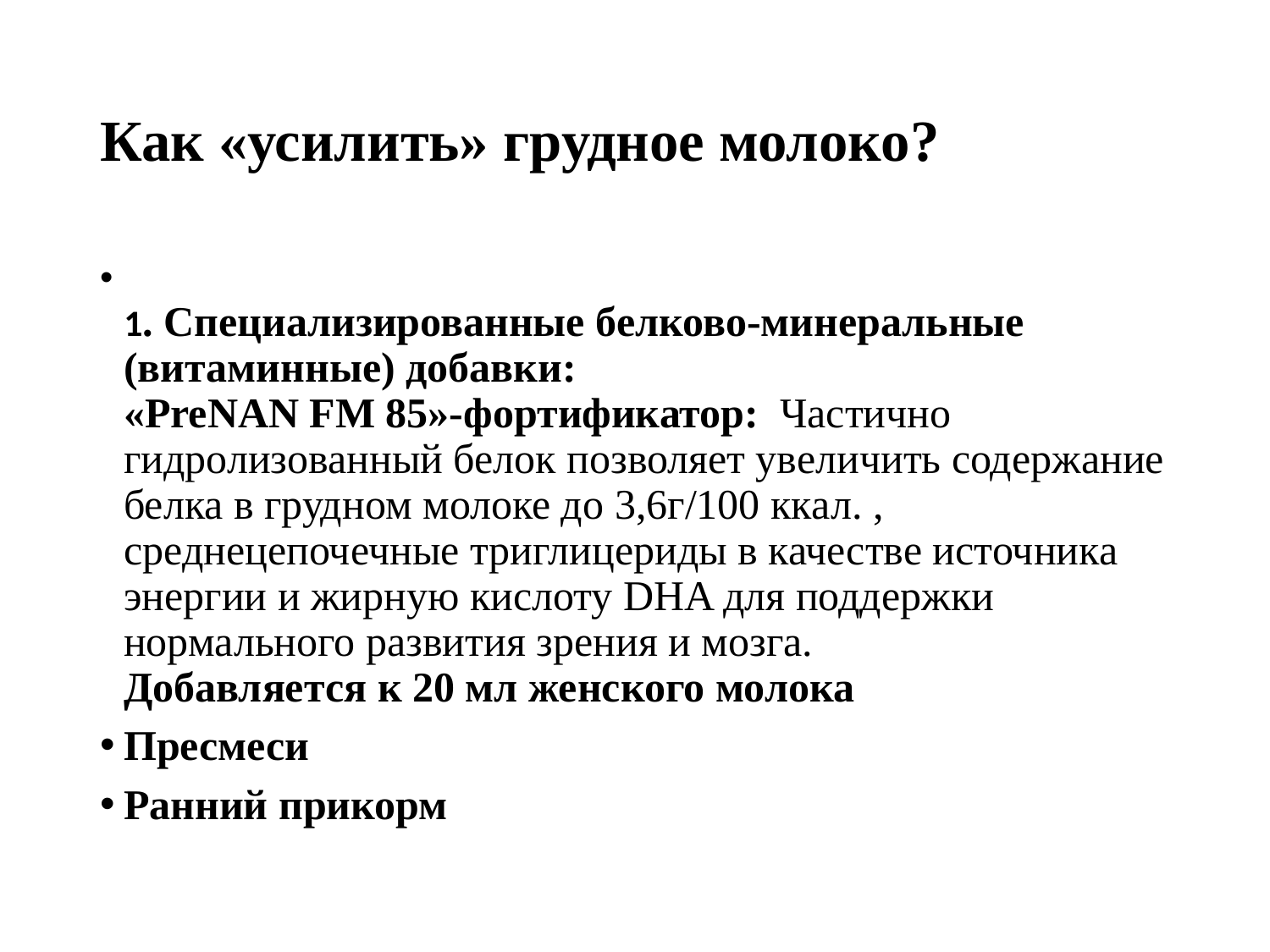

# Как «усилить» грудное молоко?
1. Специализированные белково-минеральные (витаминные) добавки:
«PreNAN FM 85»-фортификатор:  Частично гидролизованный белок позволяет увеличить содержание белка в грудном молоке до 3,6г/100 ккал. ,  среднецепочечные триглицериды в качестве источника энергии и жирную кислоту DHA для поддержки нормального развития зрения и мозга. 
Добавляется к 20 мл женского молока
Пресмеси
Ранний прикорм